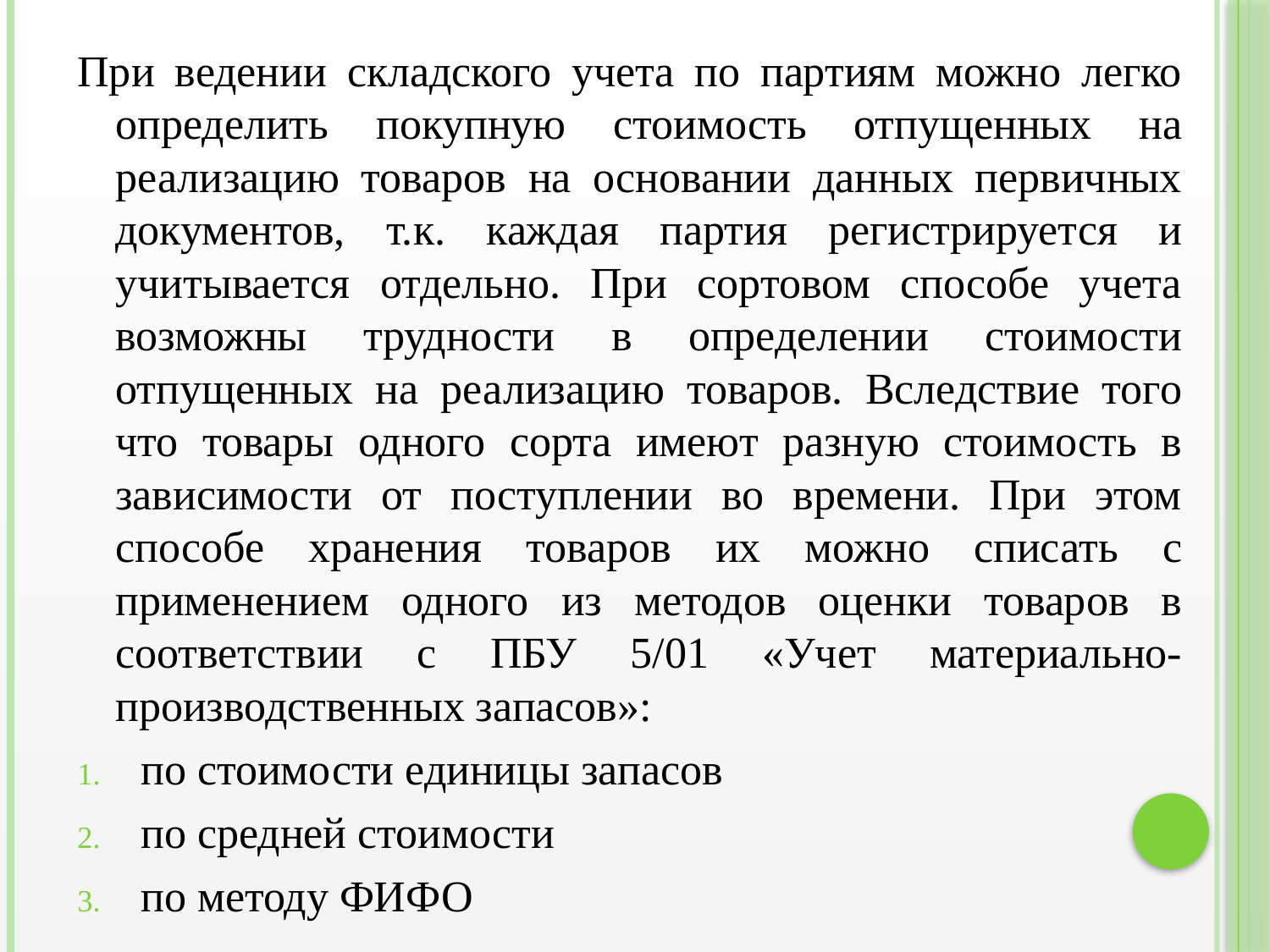

При ведении складского учета по партиям можно легко определить покупную стоимость отпущенных на реализацию товаров на основании данных первичных документов, т.к. каждая партия регистрируется и учитывается отдельно. При сортовом способе учета возможны трудности в определении стоимости отпущенных на реализацию товаров. Вследствие того что товары одного сорта имеют разную стоимость в зависимости от поступлении во времени. При этом способе хранения товаров их можно списать с применением одного из методов оценки товаров в соответствии с ПБУ 5/01 «Учет материально-производственных запасов»:
по стоимости единицы запасов
по средней стоимости
по методу ФИФО